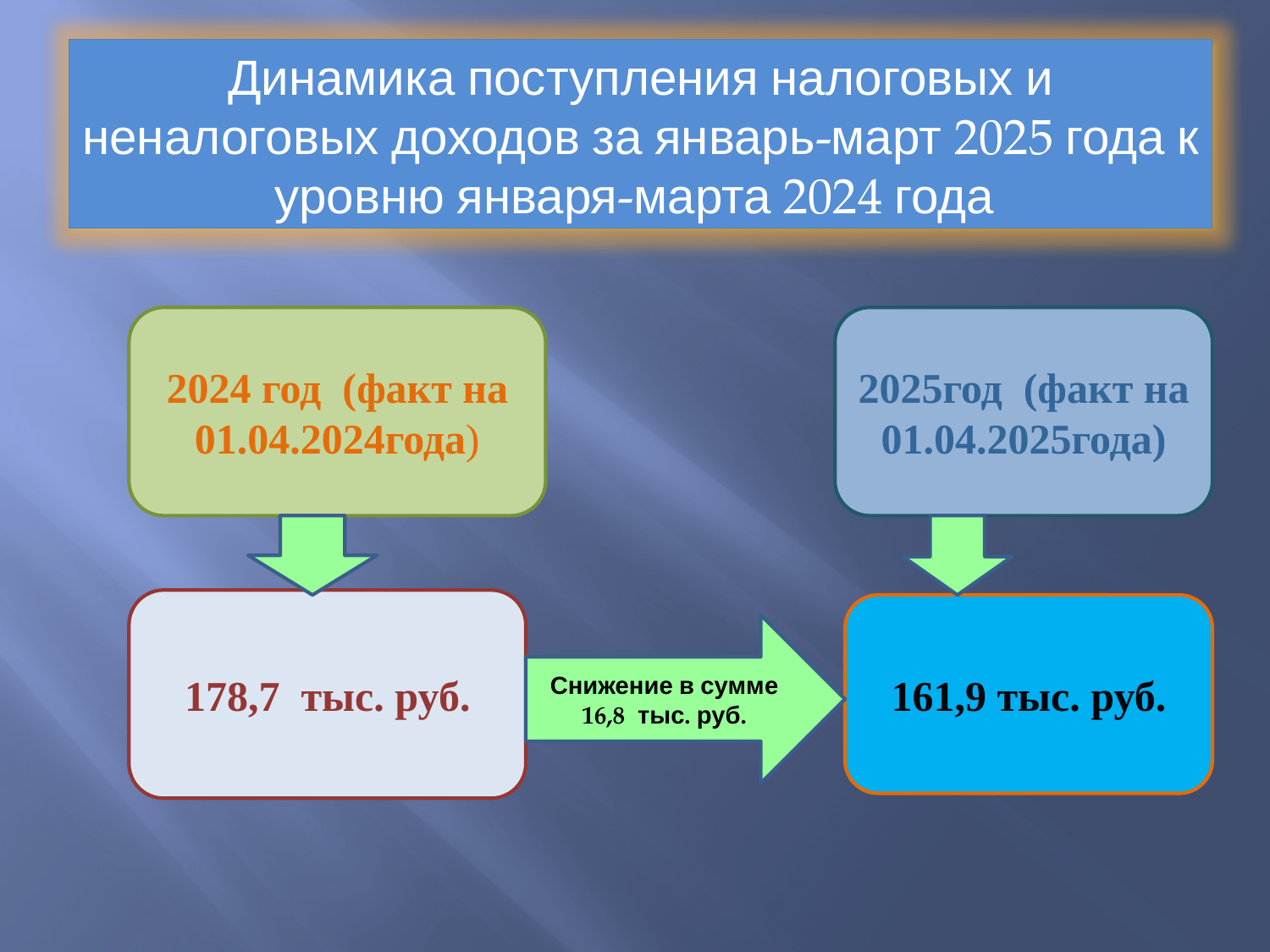

Динамика поступления налоговых и неналоговых доходов за январь-март 2025 года к уровню января-марта 2024 года
2024 год  (факт на 01.04.2024года)
2025год  (факт на 01.04.2025года)

178,7  тыс. руб.
161,9 тыс. руб.
Снижение в сумме 16,8  тыс. руб.